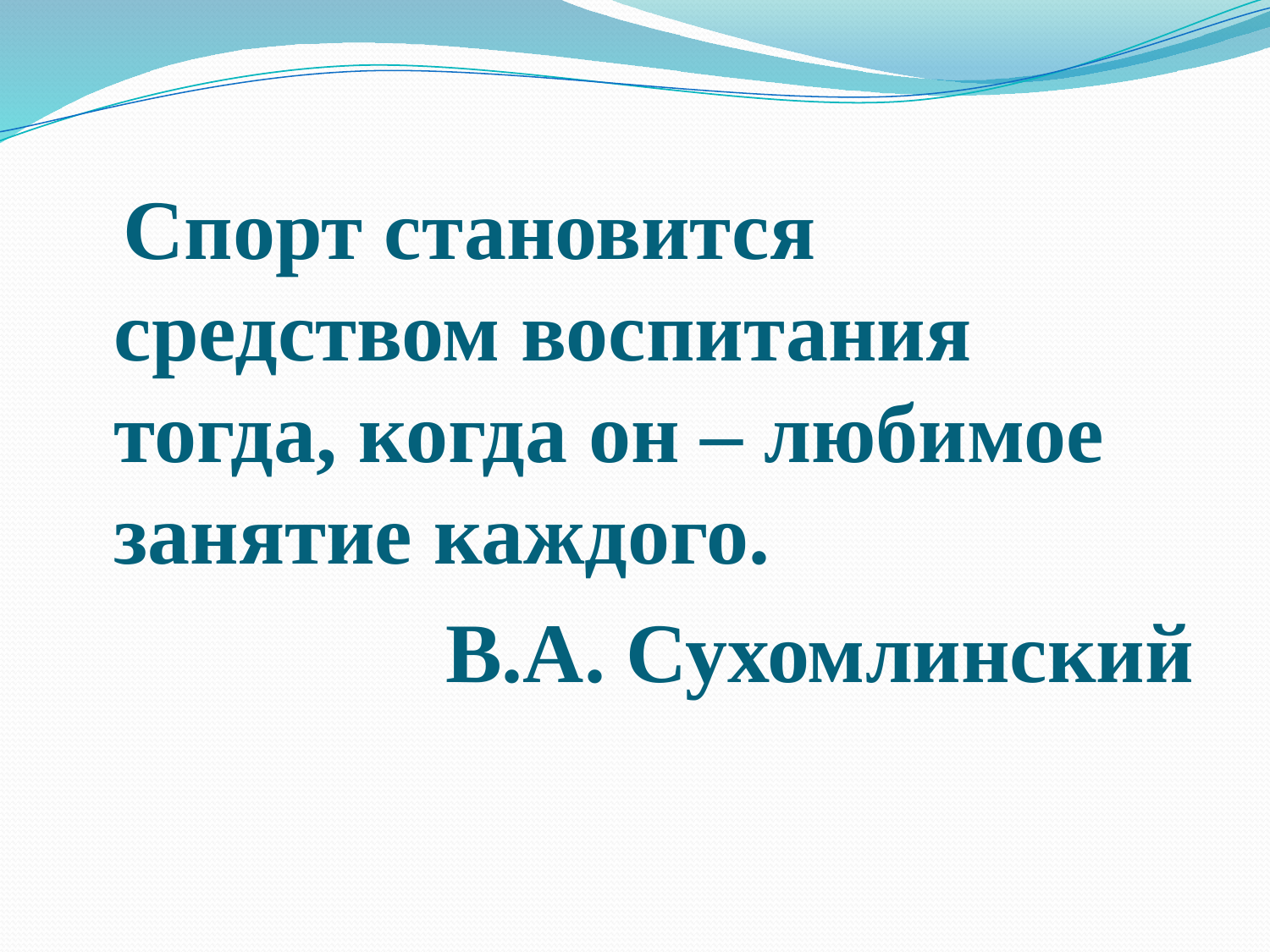

#
    Спорт становится средством воспитания тогда, когда он – любимое занятие каждого.
В.А. Сухомлинский